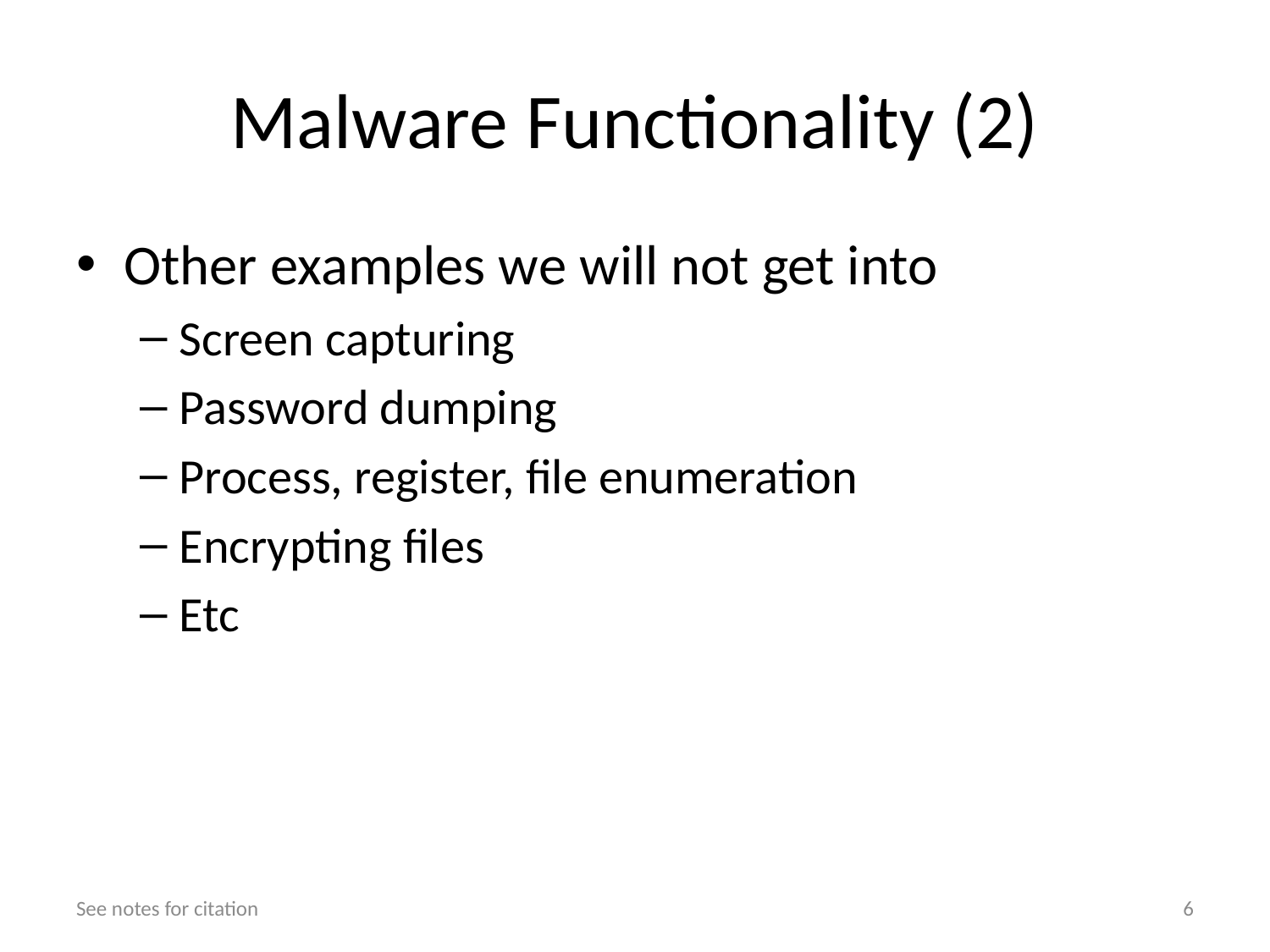

# Malware Functionality (2)
Other examples we will not get into
Screen capturing
Password dumping
Process, register, file enumeration
Encrypting files
Etc

See notes for citation
6